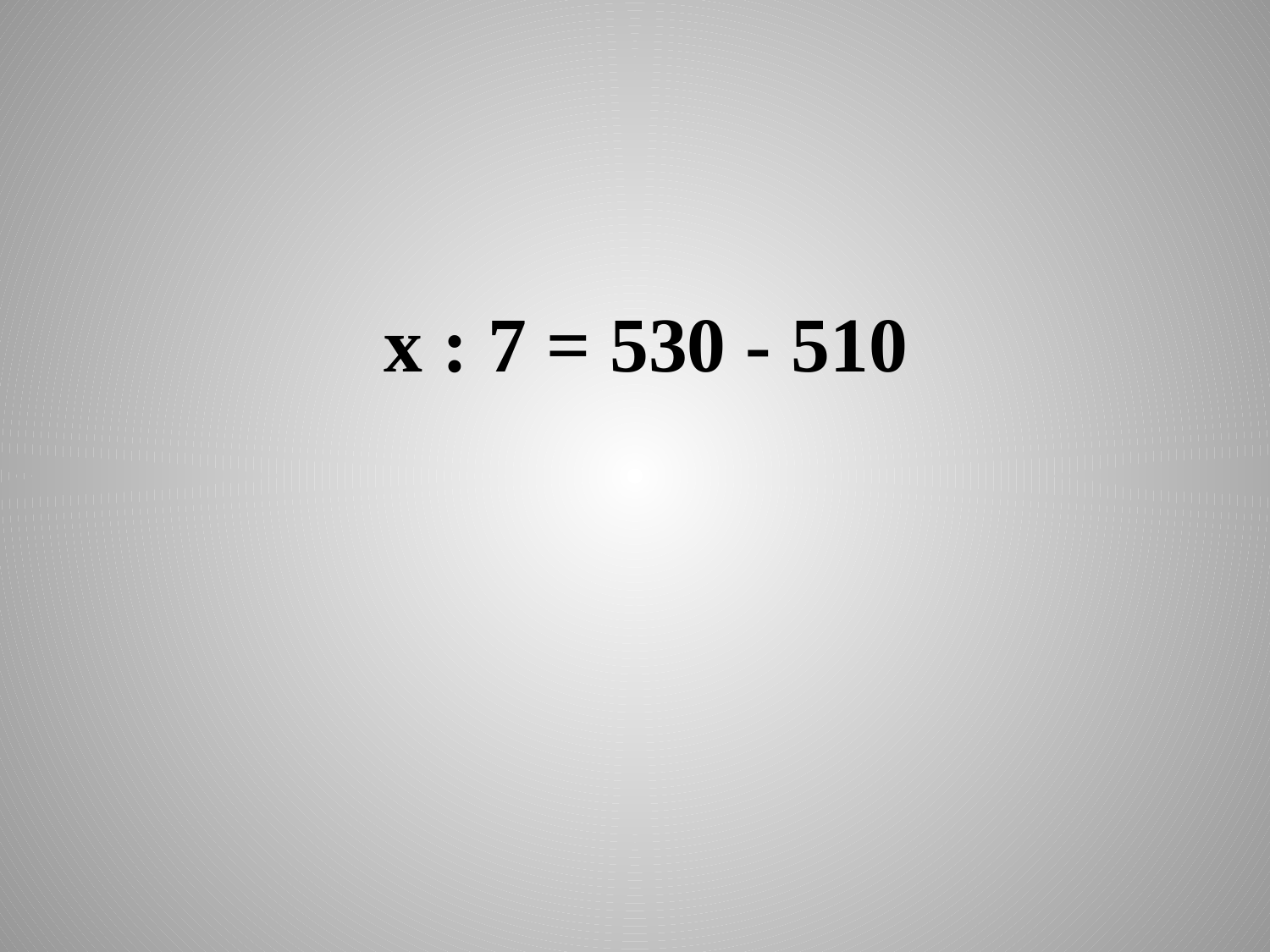

# х : 7 = 530 - 510